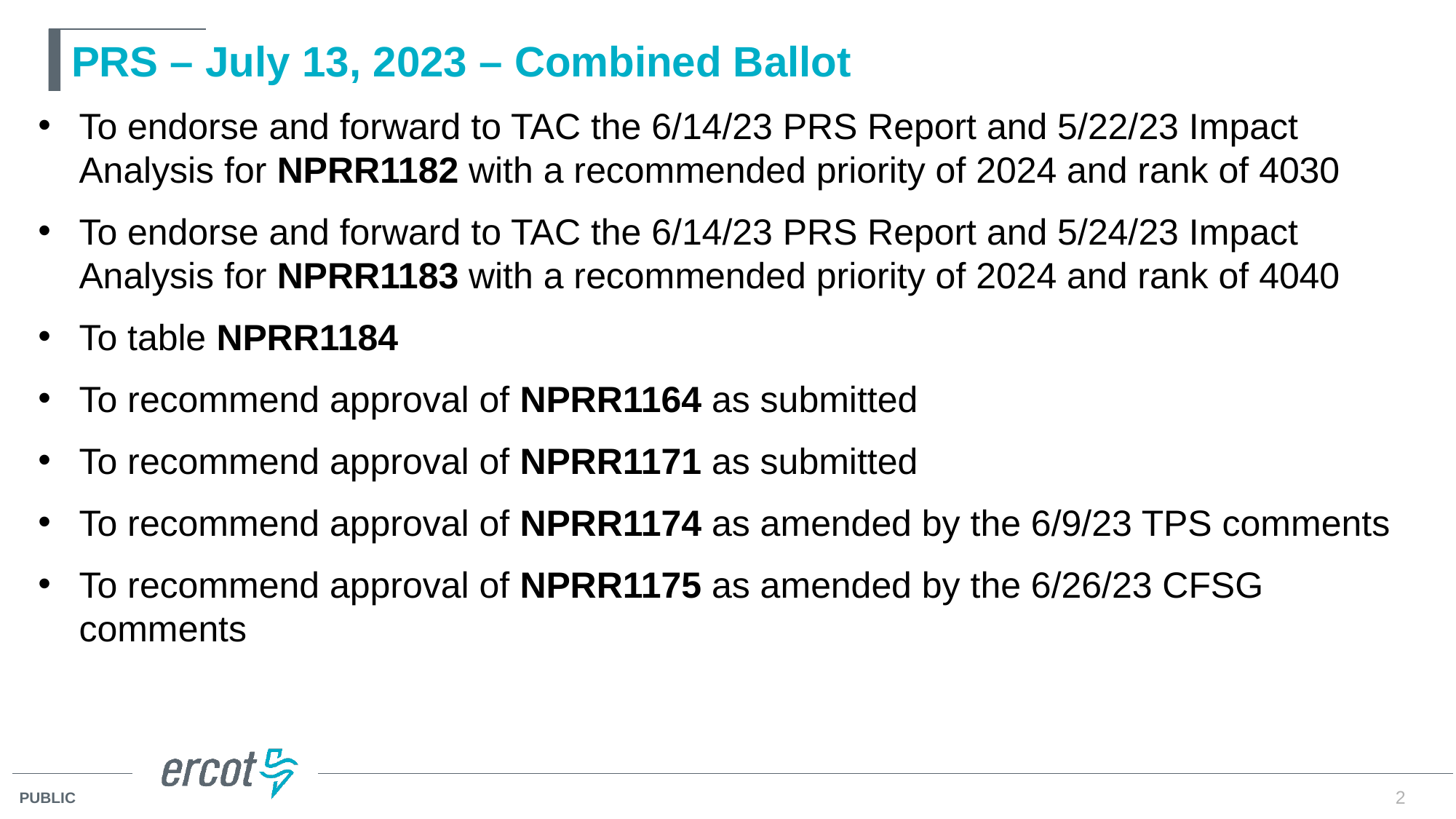

# PRS – July 13, 2023 – Combined Ballot
To endorse and forward to TAC the 6/14/23 PRS Report and 5/22/23 Impact Analysis for NPRR1182 with a recommended priority of 2024 and rank of 4030
To endorse and forward to TAC the 6/14/23 PRS Report and 5/24/23 Impact Analysis for NPRR1183 with a recommended priority of 2024 and rank of 4040
To table NPRR1184
To recommend approval of NPRR1164 as submitted
To recommend approval of NPRR1171 as submitted
To recommend approval of NPRR1174 as amended by the 6/9/23 TPS comments
To recommend approval of NPRR1175 as amended by the 6/26/23 CFSG comments
2